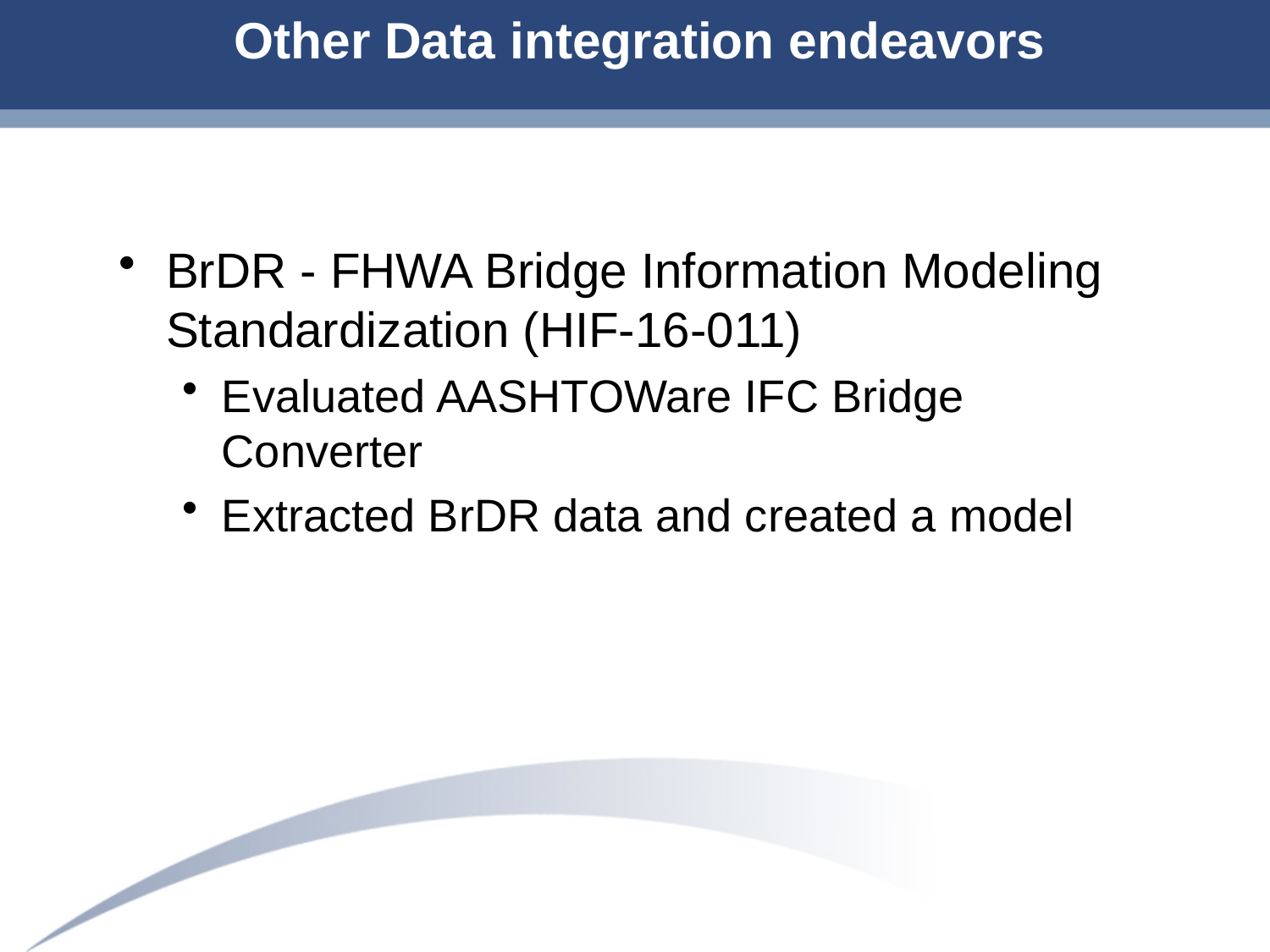

8
# Other Data integration endeavors
BrDR - FHWA Bridge Information Modeling Standardization (HIF-16-011)
Evaluated AASHTOWare IFC Bridge Converter
Extracted BrDR data and created a model